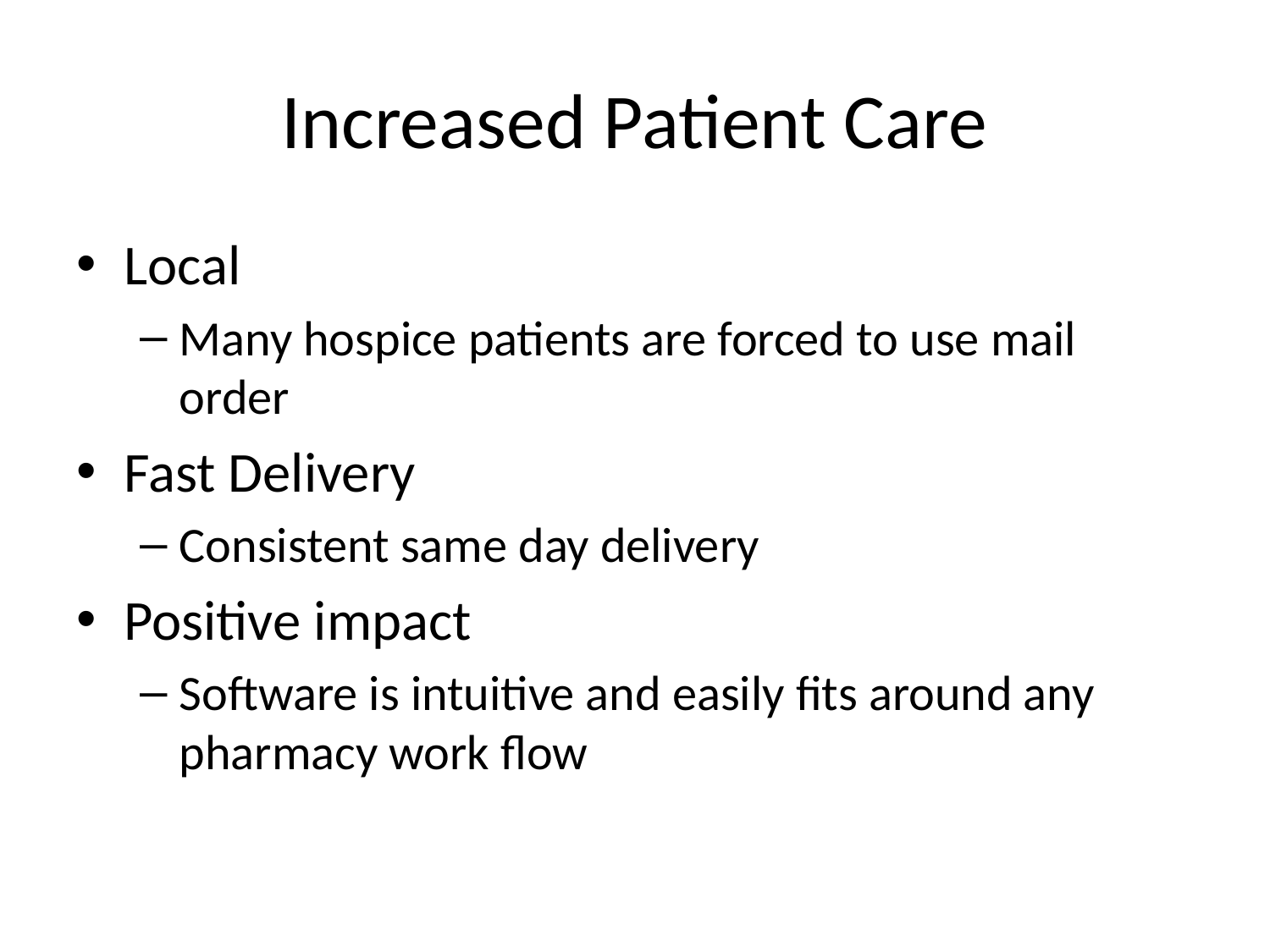

# Increased Patient Care
Local
Many hospice patients are forced to use mail order
Fast Delivery
Consistent same day delivery
Positive impact
Software is intuitive and easily fits around any pharmacy work flow